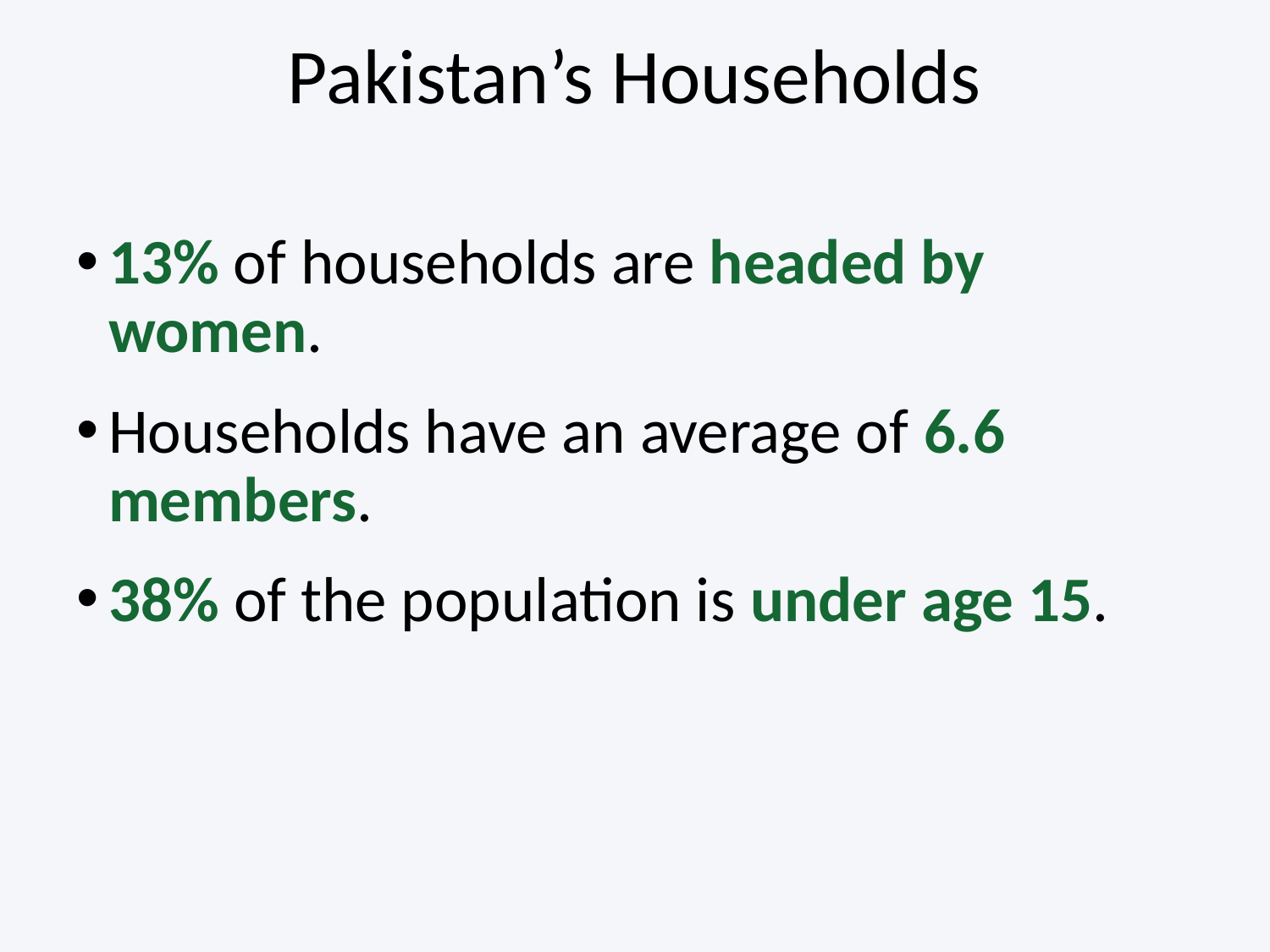

# Pakistan’s Households
13% of households are headed by women.
Households have an average of 6.6 members.
38% of the population is under age 15.